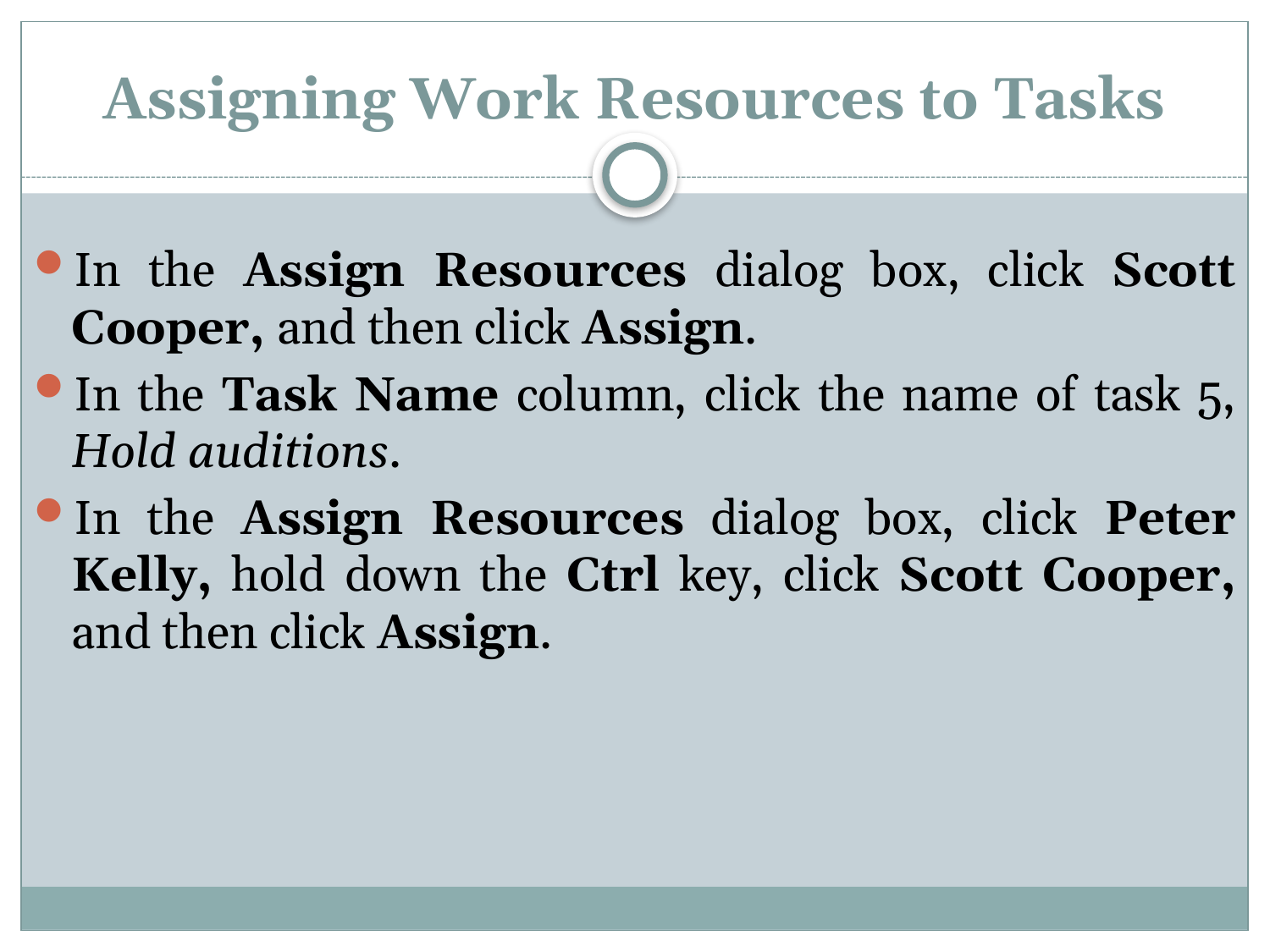

# Assigning Work Resources to Tasks
In the Assign Resources dialog box, click Scott Cooper, and then click Assign.
In the Task Name column, click the name of task 5, Hold auditions.
In the Assign Resources dialog box, click Peter Kelly, hold down the Ctrl key, click Scott Cooper, and then click Assign.